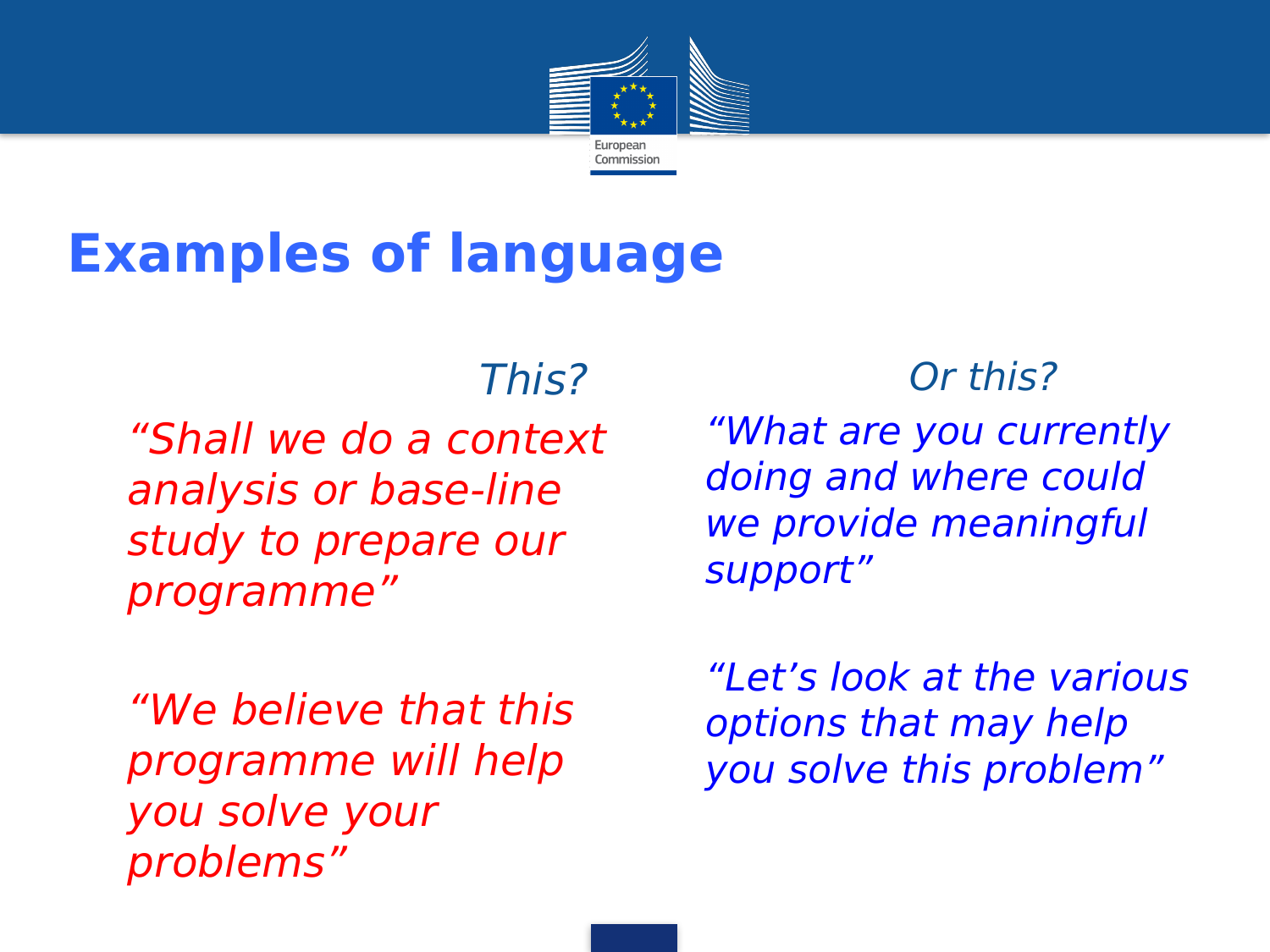

# Examples of language
			This?
“Shall we do a context analysis or base-line study to prepare our programme”

“We believe that this programme will help you solve your problems”
			Or this?
“What are you currently doing and where could we provide meaningful support”

“Let’s look at the various options that may help you solve this problem”